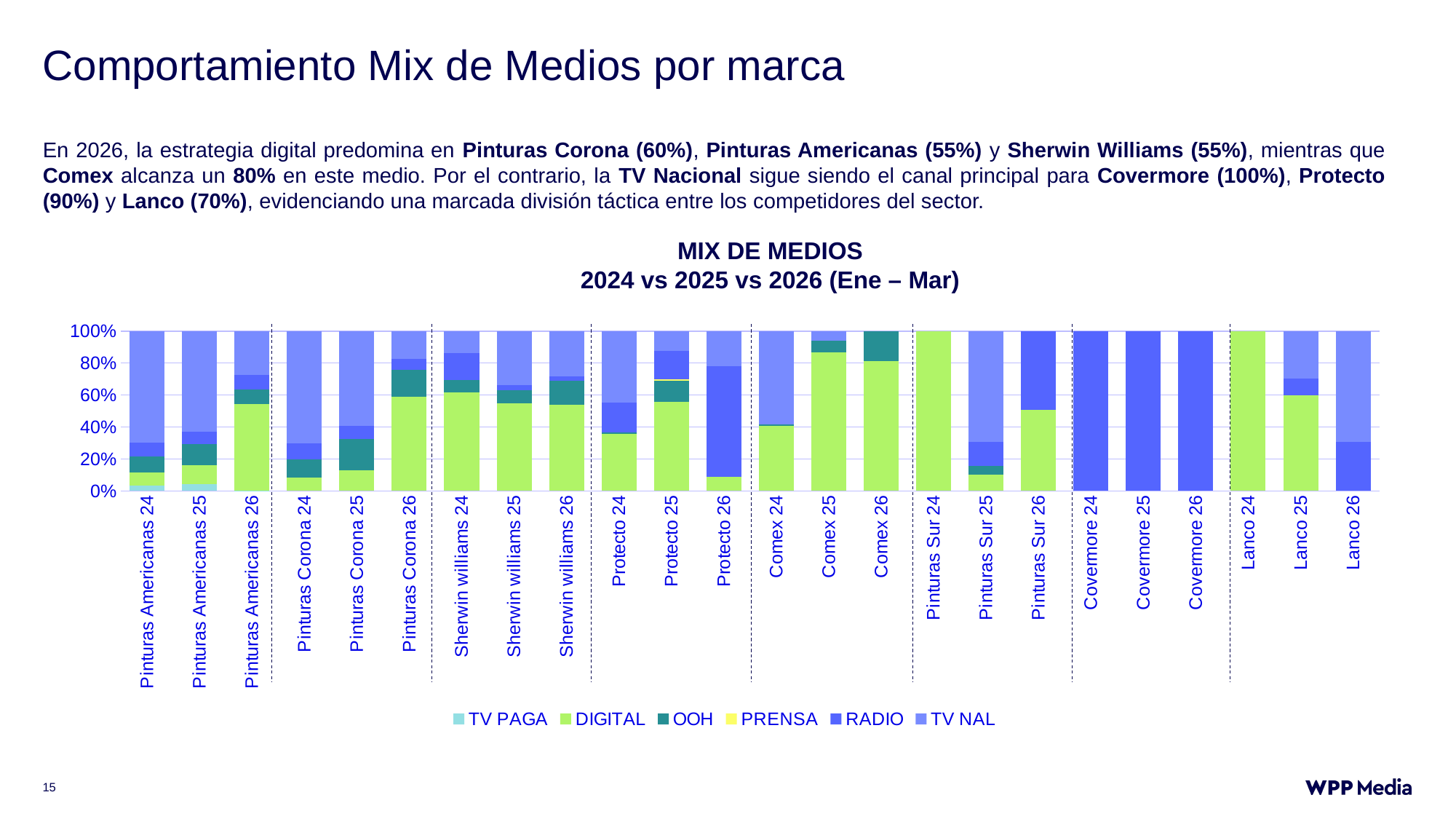

# Comportamiento Mix de Medios por marca
En 2026, la estrategia digital predomina en Pinturas Corona (60%), Pinturas Americanas (55%) y Sherwin Williams (55%), mientras que Comex alcanza un 80% en este medio. Por el contrario, la TV Nacional sigue siendo el canal principal para Covermore (100%), Protecto (90%) y Lanco (70%), evidenciando una marcada división táctica entre los competidores del sector.
MIX DE MEDIOS
2024 vs 2025 vs 2026 (Ene – Mar)

### Chart

| Category | TV PAGA | DIGITAL | OOH | PRENSA | RADIO | TV NAL |
|---|---|---|---|---|---|---|
| Pinturas Americanas 24 | 34367.7939254104 | 77545.61166666665 | 100368.19571638068 | None | 84257.42961003877 | 680358.7323258506 |
| Pinturas Americanas 25 | 31754.656031713537 | 86745.88333333335 | 95452.60425681777 | None | 56232.644845375704 | 454287.4552760613 |
| Pinturas Americanas 26 | 1120.7549338215535 | 149298.7 | 25776.192273088913 | None | 25090.26305978651 | 76152.30043797432 |
| Pinturas Corona 24 | None | 34892.28500000002 | 46834.04233884012 | None | 42835.65948842781 | 291276.7002351431 |
| Pinturas Corona 25 | None | 105301.96250000002 | 155598.9957762802 | None | 68977.57347441086 | 477961.82234853186 |
| Pinturas Corona 26 | None | 121102.5 | 33985.32998386686 | None | 14037.329667981623 | 35626.757718739886 |
| Sherwin williams 24 | None | 263649.7499999999 | 34591.62411982112 | None | 70764.68021436039 | 59676.1111678671 |
| Sherwin williams 25 | None | 398577.7599999998 | 58483.09257562271 | None | 25001.57999440186 | 244363.15390480042 |
| Sherwin williams 26 | None | 100185.78000000003 | 28132.578479859083 | None | 4781.6853657084985 | 52619.849799081596 |
| Protecto 24 | None | 305412.75814878504 | 8293.189588888232 | None | 158921.29329635046 | 380462.4760325184 |
| Protecto 25 | None | 62480.969999999994 | 14743.585031103124 | 1230.49251602299 | 19716.124895368073 | 14113.739562989369 |
| Protecto 26 | None | 304.49 | None | None | 2393.908507577001 | 754.1784932407228 |
| Comex 24 | None | 113658.91000000008 | 1960.59916544225 | None | None | 162312.86409248234 |
| Comex 25 | None | 53364.93949019613 | 4469.165306486074 | None | None | 3788.335292540585 |
| Comex 26 | None | 10657.15 | 2434.097658955388 | None | None | None |
| Pinturas Sur 24 | None | 27949.14 | None | None | None | None |
| Pinturas Sur 25 | None | 10554.97 | 5720.9777318672695 | None | 15485.92812059373 | 71310.36567610894 |
| Pinturas Sur 26 | None | 5480.82 | None | None | 5345.2901406246665 | None |
| Covermore 24 | None | None | None | None | 10625.580143843621 | None |
| Covermore 25 | None | None | None | None | 13490.409684491235 | None |
| Covermore 26 | None | None | None | None | 6064.823857278168 | None |
| Lanco 24 | None | 2552.7799999999997 | None | None | None | None |
| Lanco 25 | None | 10914.179999999998 | None | None | 1911.1694183260536 | 5431.328116874904 |
| Lanco 26 | None | None | None | None | 38.92534158661792 | 88.1552358291087 |
15